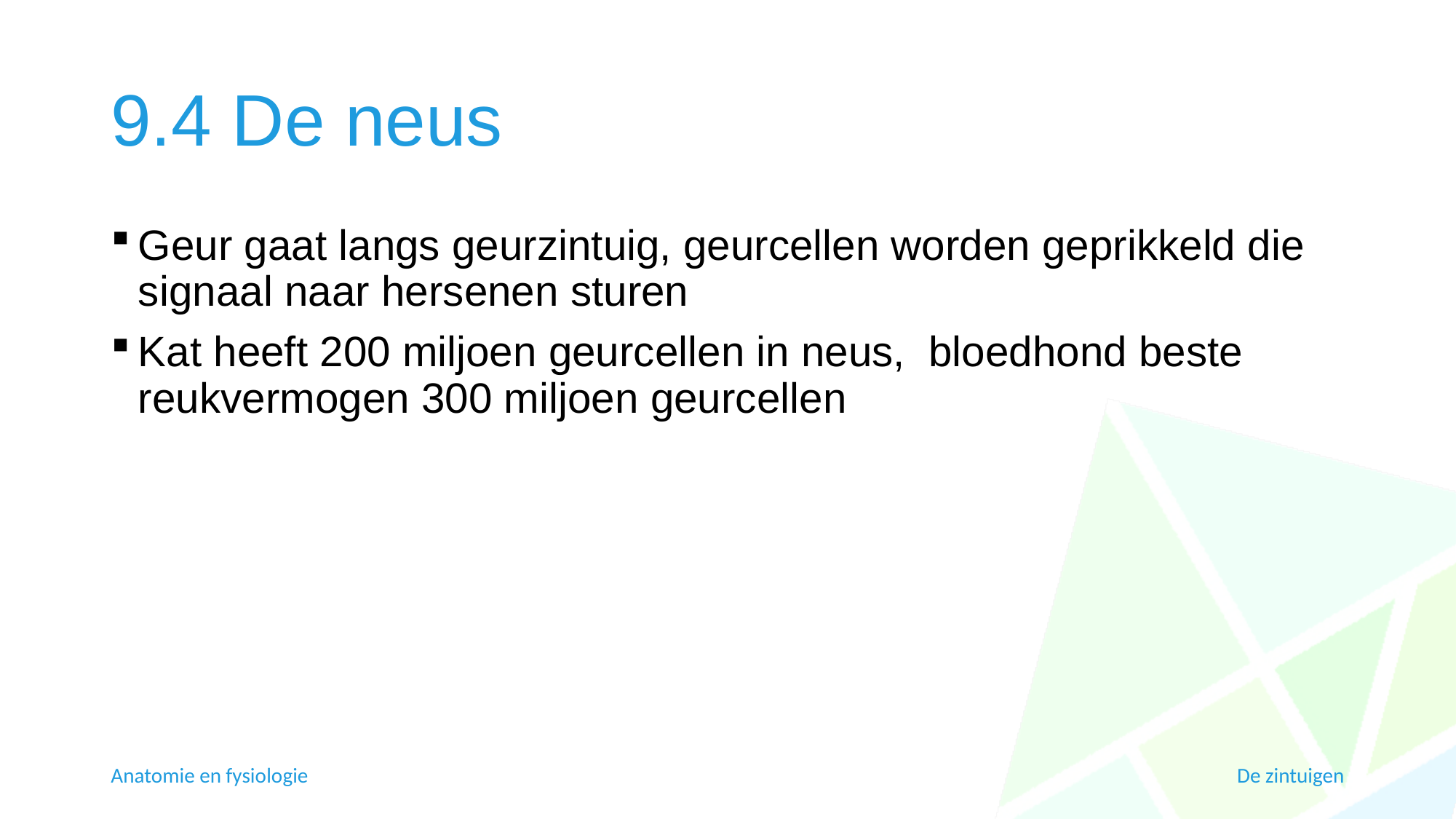

# 9.4 De neus
Geur gaat langs geurzintuig, geurcellen worden geprikkeld die signaal naar hersenen sturen
Kat heeft 200 miljoen geurcellen in neus,  bloedhond beste reukvermogen 300 miljoen geurcellen

Anatomie en fysiologie
De zintuigen